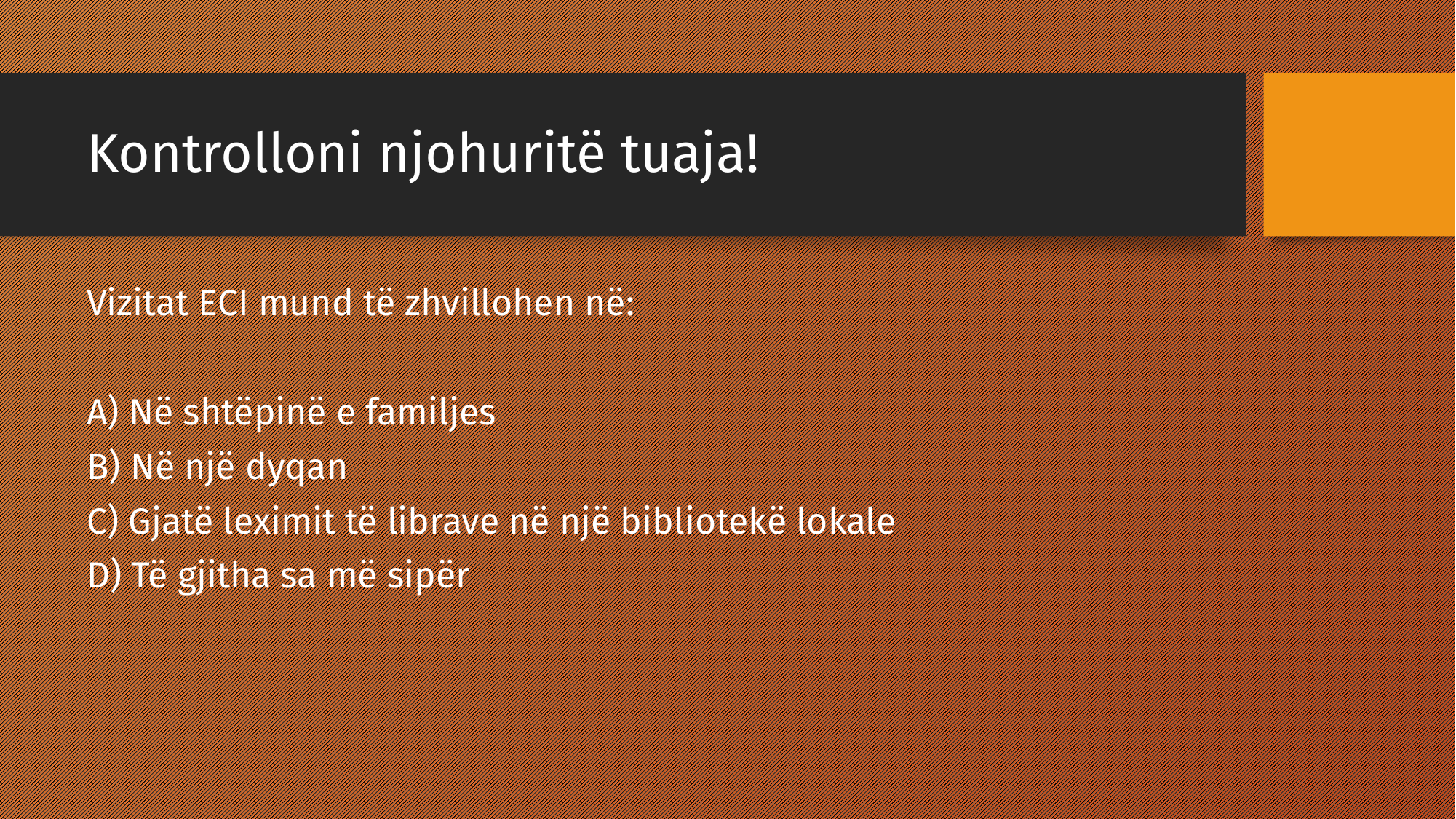

# Kontrolloni njohuritë tuaja!
Vizitat ECI mund të zhvillohen në:

A) Në shtëpinë e familjes
B) Në një dyqan
C) Gjatë leximit të librave në një bibliotekë lokale
D) Të gjitha sa më sipër